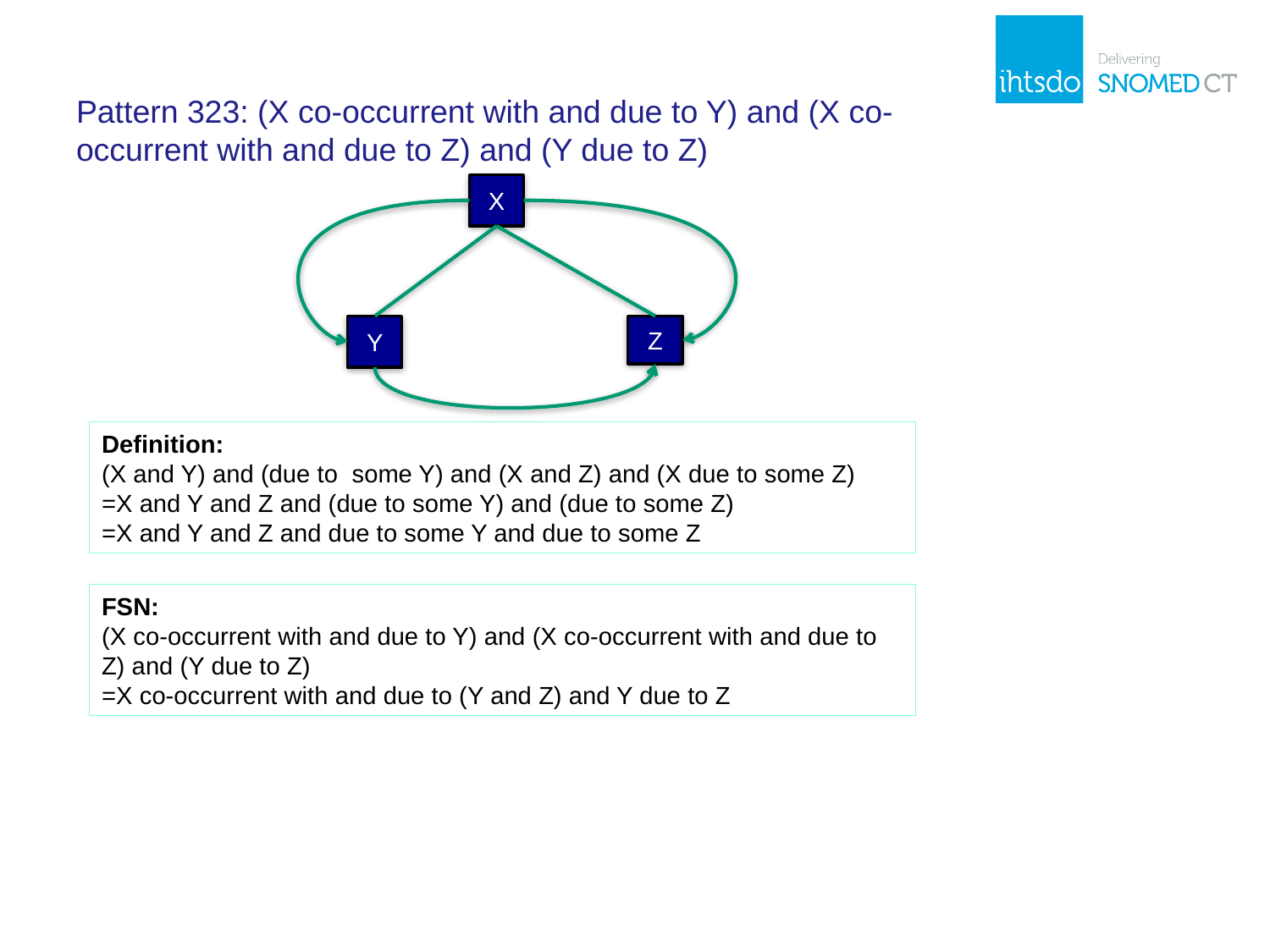

# Pattern 323: (X co-occurrent with and due to Y) and (X co-occurrent with and due to Z) and (Y due to Z)
X
Y
Z
Definition:
(X and Y) and (due to  some Y) and (X and Z) and (X due to some Z)
=X and Y and Z and (due to some Y) and (due to some Z)
=X and Y and Z and due to some Y and due to some Z
FSN:
(X co-occurrent with and due to Y) and (X co-occurrent with and due to Z) and (Y due to Z)
=X co-occurrent with and due to (Y and Z) and Y due to Z